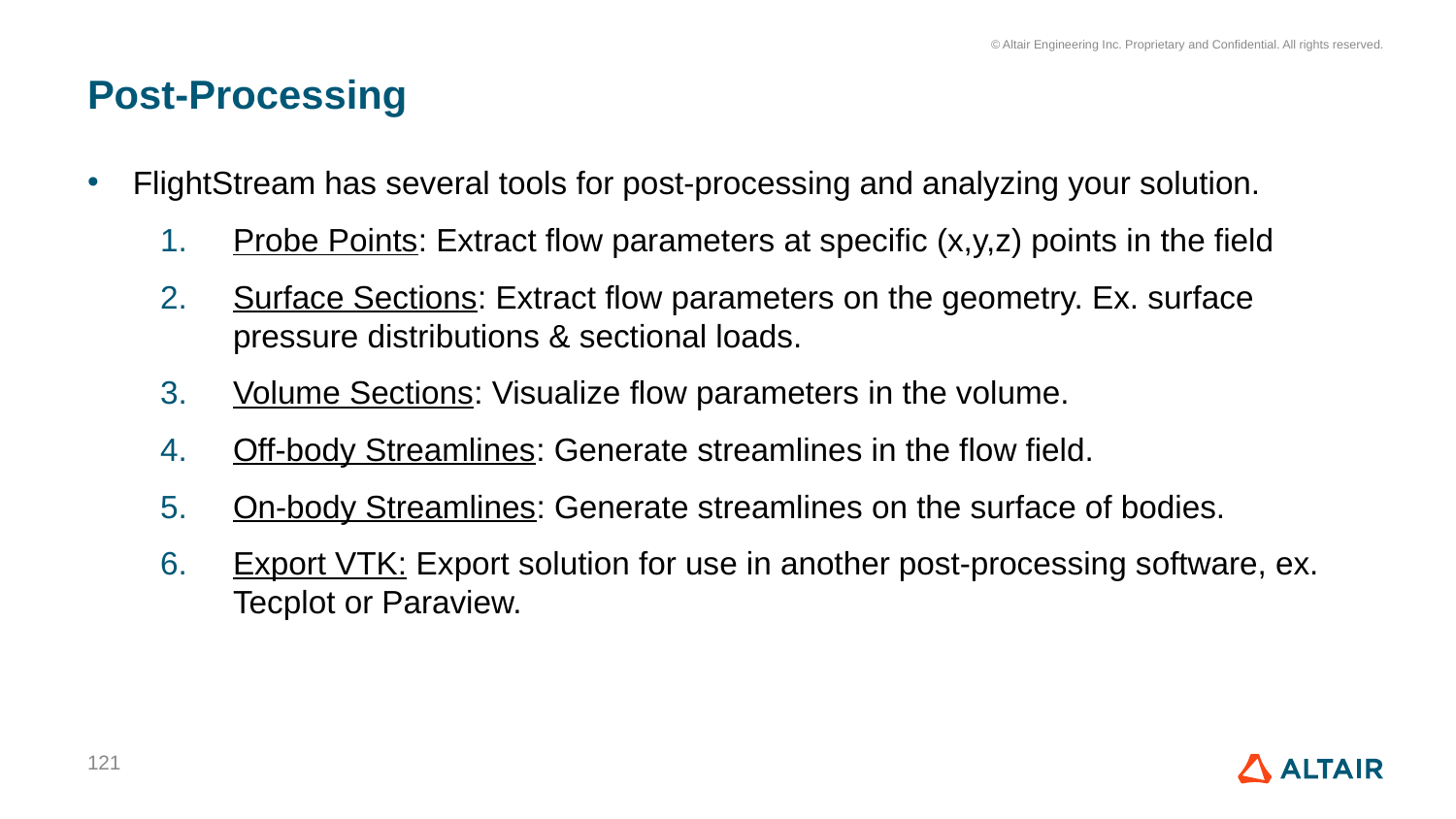

# Post-Processing
FlightStream has several tools for post-processing and analyzing your solution.
Probe Points: Extract flow parameters at specific (x,y,z) points in the field
Surface Sections: Extract flow parameters on the geometry. Ex. surface pressure distributions & sectional loads.
Volume Sections: Visualize flow parameters in the volume.
Off-body Streamlines: Generate streamlines in the flow field.
On-body Streamlines: Generate streamlines on the surface of bodies.
Export VTK: Export solution for use in another post-processing software, ex. Tecplot or Paraview.

121